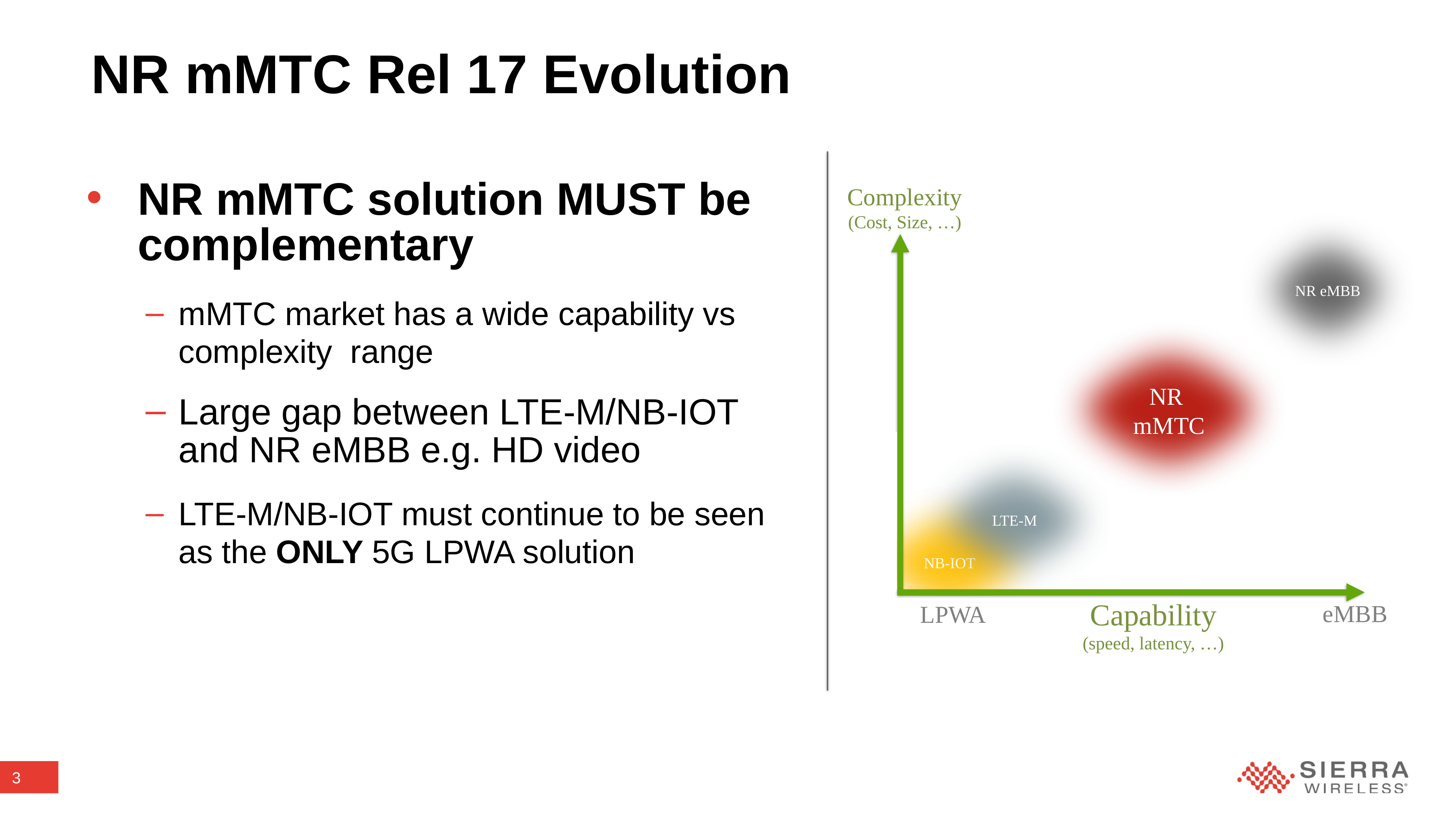

# NR mMTC Rel 17 Evolution
NR mMTC solution MUST be complementary
mMTC market has a wide capability vs complexity  range
Large gap between LTE-M/NB-IOT and NR eMBB e.g. HD video
LTE-M/NB-IOT must continue to be seen as the ONLY 5G LPWA solution

Complexity
(Cost, Size, …)
NR eMBB
NR
mMTC

LTE-M
NB-IOT
Capability
(speed, latency, …)
eMBB
LPWA